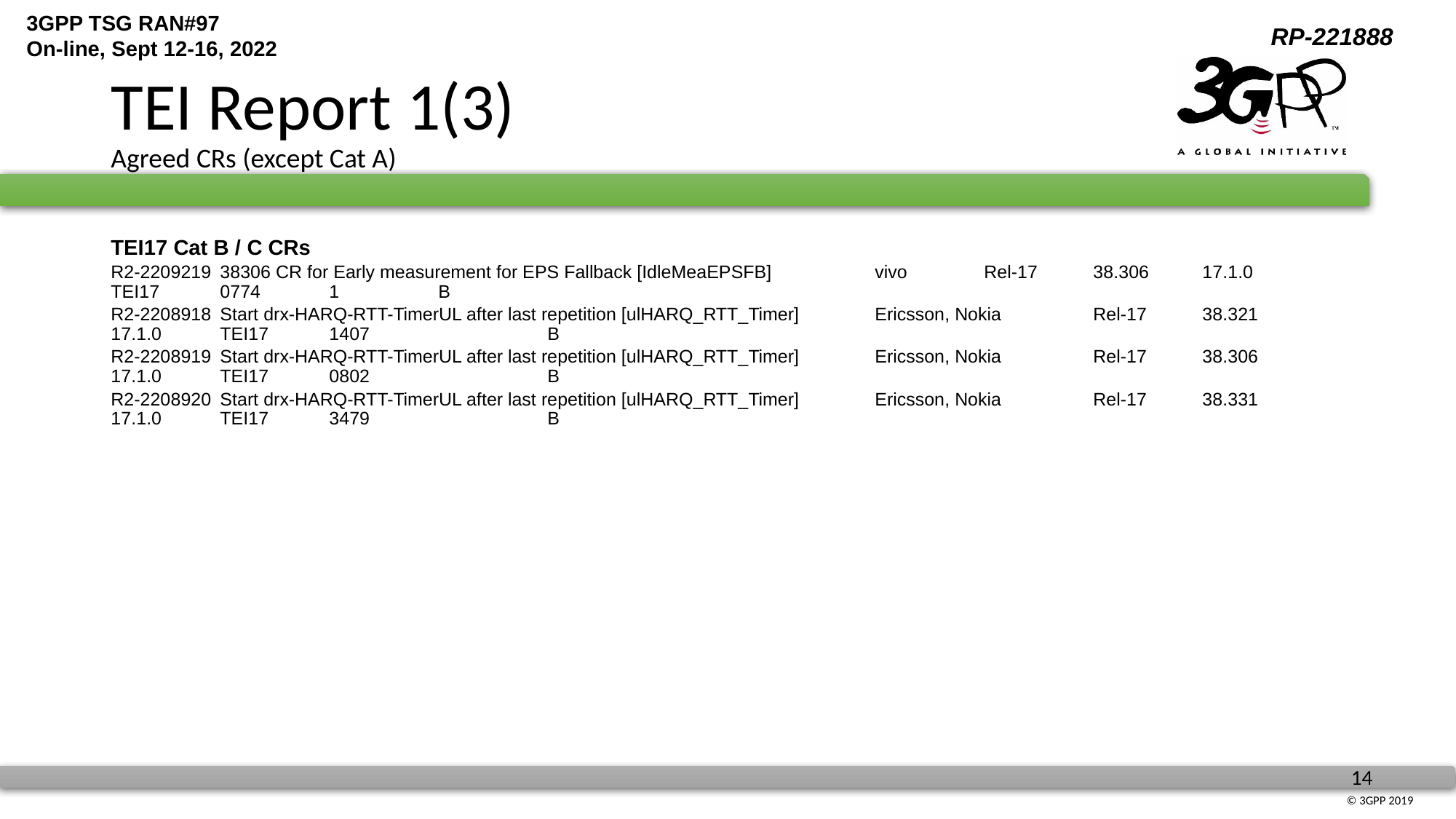

# TEI Report 1(3) Agreed CRs (except Cat A)
TEI17 Cat B / C CRs
R2-2209219	38306 CR for Early measurement for EPS Fallback [IdleMeaEPSFB]	vivo	Rel-17	38.306	17.1.0	TEI17	0774	1	B
R2-2208918	Start drx-HARQ-RTT-TimerUL after last repetition [ulHARQ_RTT_Timer]	Ericsson, Nokia	Rel-17	38.321	17.1.0	TEI17	1407		B
R2-2208919	Start drx-HARQ-RTT-TimerUL after last repetition [ulHARQ_RTT_Timer]	Ericsson, Nokia	Rel-17	38.306	17.1.0	TEI17	0802		B
R2-2208920	Start drx-HARQ-RTT-TimerUL after last repetition [ulHARQ_RTT_Timer]	Ericsson, Nokia	Rel-17	38.331	17.1.0	TEI17	3479		B